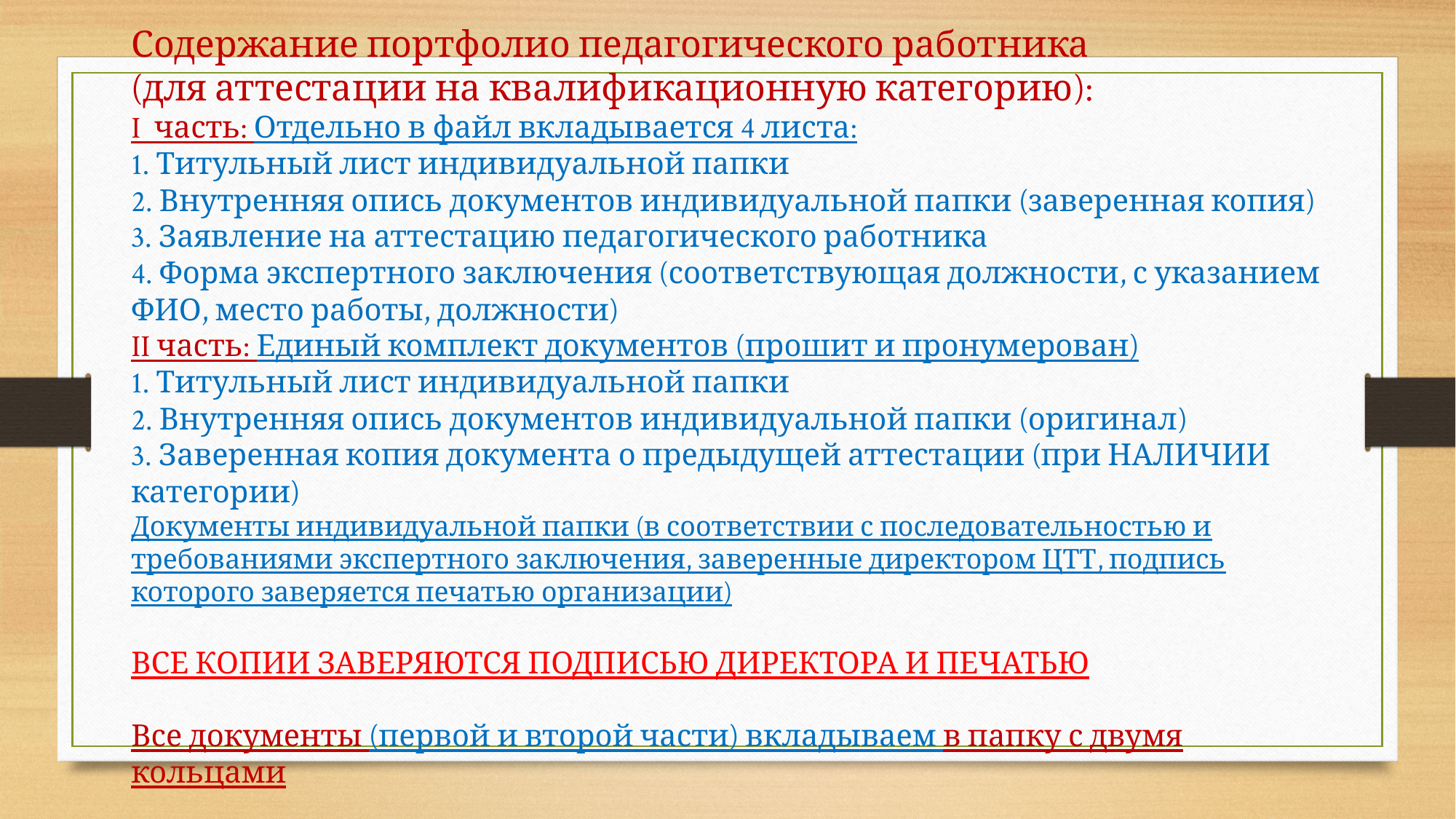

Содержание портфолио педагогического работника
(для аттестации на квалификационную категорию):
I  часть: Отдельно в файл вкладывается 4 листа:
1. Титульный лист индивидуальной папки
2. Внутренняя опись документов индивидуальной папки (заверенная копия)
3. Заявление на аттестацию педагогического работника
4. Форма экспертного заключения (соответствующая должности, с указанием ФИО, место работы, должности)
II часть: Единый комплект документов (прошит и пронумерован)
1. Титульный лист индивидуальной папки
2. Внутренняя опись документов индивидуальной папки (оригинал)
3. Заверенная копия документа о предыдущей аттестации (при НАЛИЧИИ категории)
Документы индивидуальной папки (в соответствии с последовательностью и требованиями экспертного заключения, заверенные директором ЦТТ, подпись которого заверяется печатью организации)

ВСЕ КОПИИ ЗАВЕРЯЮТСЯ ПОДПИСЬЮ ДИРЕКТОРА И ПЕЧАТЬЮ

Все документы (первой и второй части) вкладываем в папку с двумя кольцами